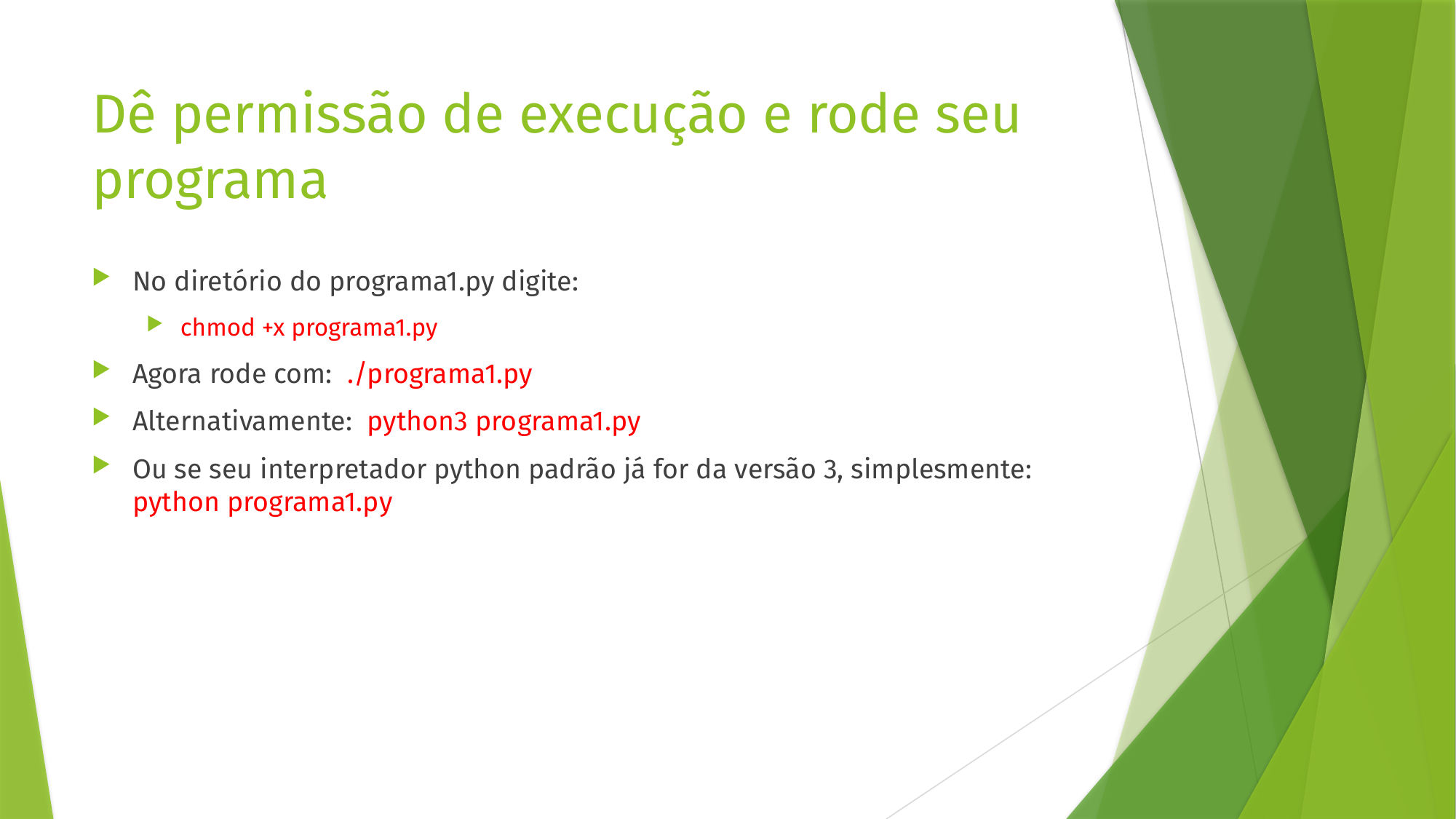

# Dê permissão de execução e rode seu programa
No diretório do programa1.py digite:
chmod +x programa1.py
Agora rode com:  ./programa1.py
Alternativamente:  python3 programa1.py
Ou se seu interpretador python padrão já for da versão 3, simplesmente: python programa1.py